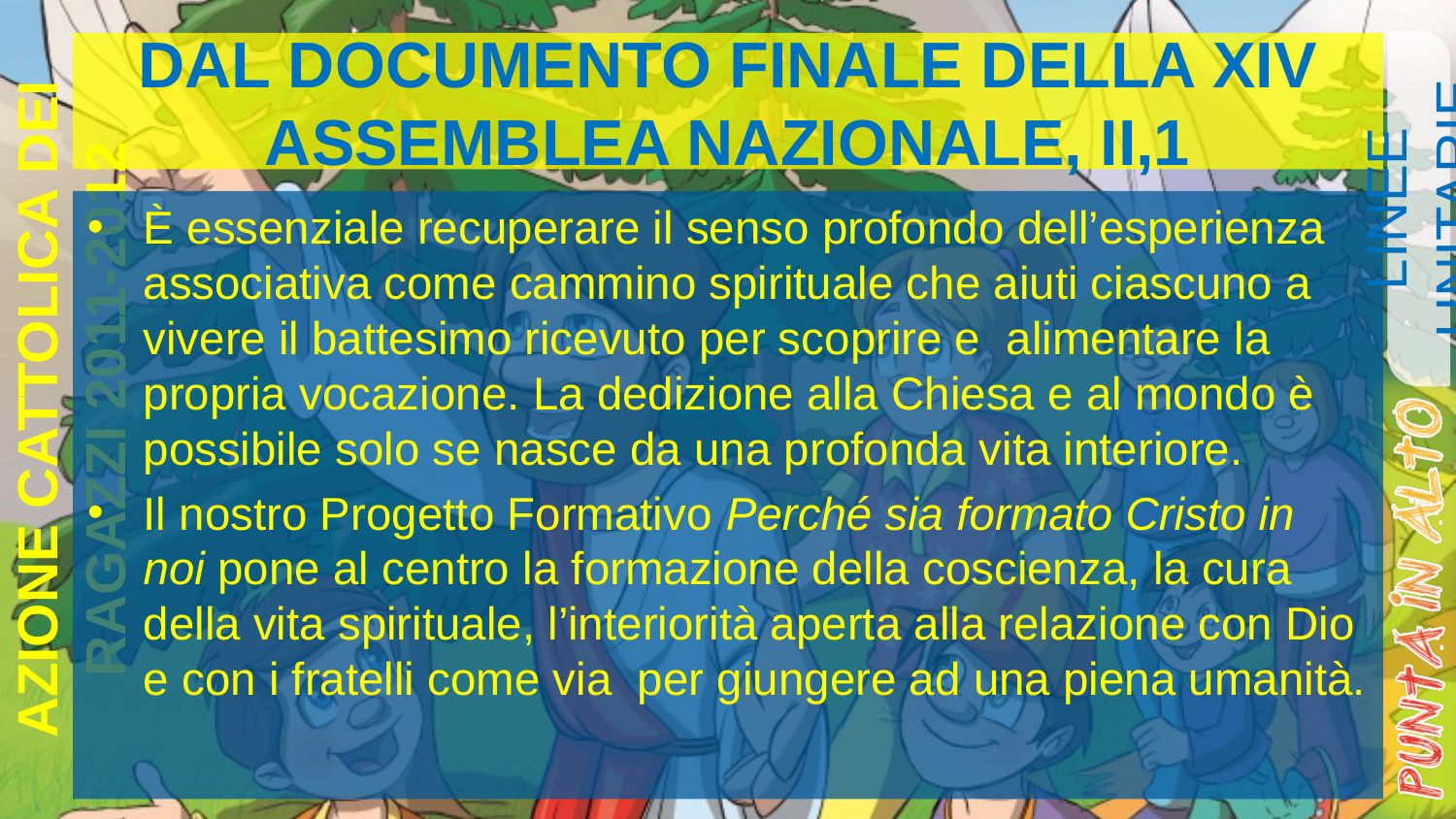

# DAL DOCUMENTO FINALE DELLA XIV ASSEMBLEA NAZIONALE, II,1
LINEE UNITARIE
È essenziale recuperare il senso profondo dell’esperienza associativa come cammino spirituale che aiuti ciascuno a vivere il battesimo ricevuto per scoprire e  alimentare la propria vocazione. La dedizione alla Chiesa e al mondo è possibile solo se nasce da una profonda vita interiore.
Il nostro Progetto Formativo Perché sia formato Cristo in noi pone al centro la formazione della coscienza, la cura della vita spirituale, l’interiorità aperta alla relazione con Dio e con i fratelli come via  per giungere ad una piena umanità.